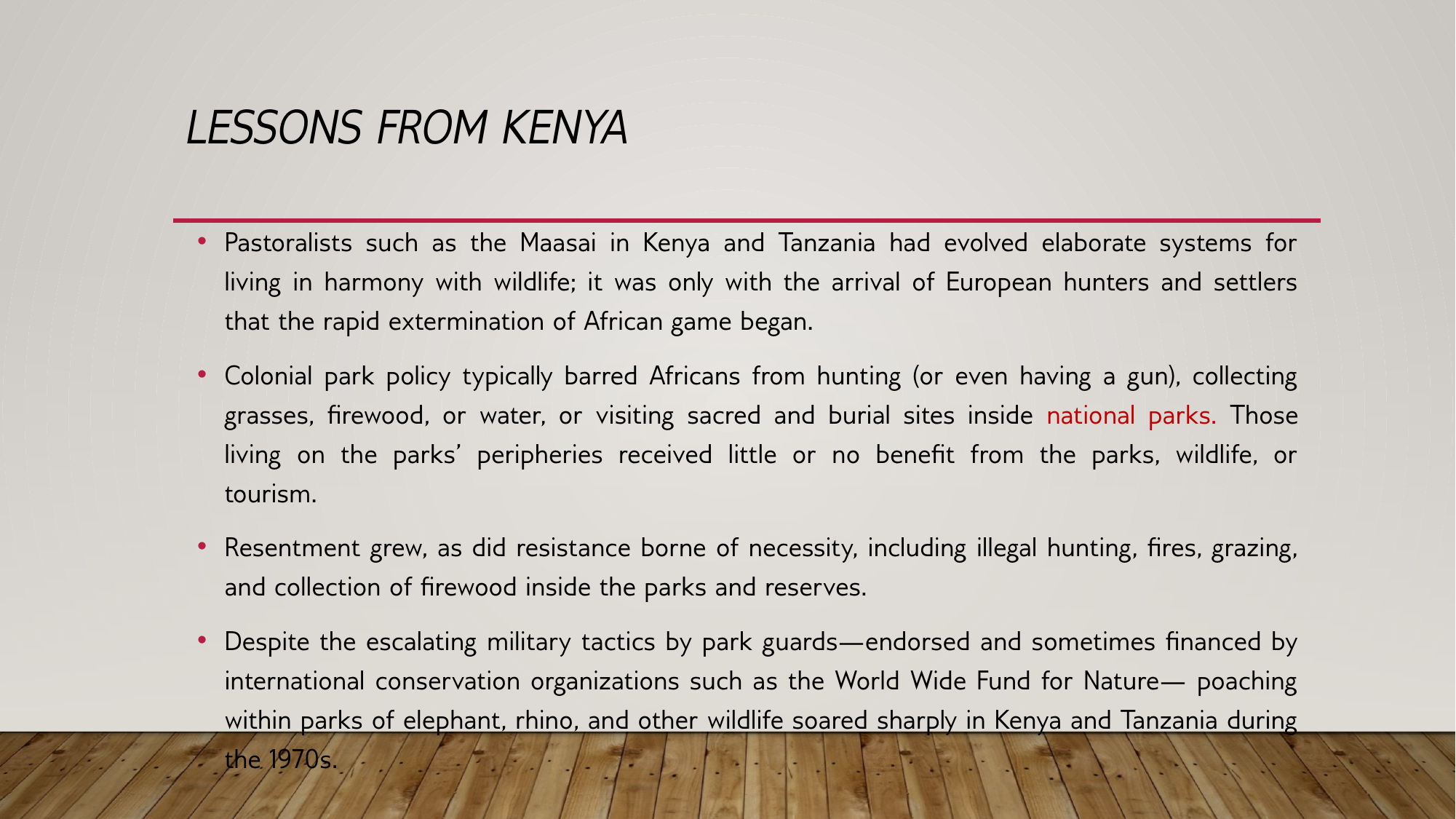

# Lessons from Kenya
Pastoralists such as the Maasai in Kenya and Tanzania had evolved elaborate systems for living in harmony with wildlife; it was only with the arrival of European hunters and settlers that the rapid extermination of African game began.
Colonial park policy typically barred Africans from hunting (or even having a gun), collecting grasses, firewood, or water, or visiting sacred and burial sites inside national parks. Those living on the parks’ peripheries received little or no benefit from the parks, wildlife, or tourism.
Resentment grew, as did resistance borne of necessity, including illegal hunting, fires, grazing, and collection of firewood inside the parks and reserves.
Despite the escalating military tactics by park guards—endorsed and sometimes financed by international conservation organizations such as the World Wide Fund for Nature— poaching within parks of elephant, rhino, and other wildlife soared sharply in Kenya and Tanzania during the 1970s.